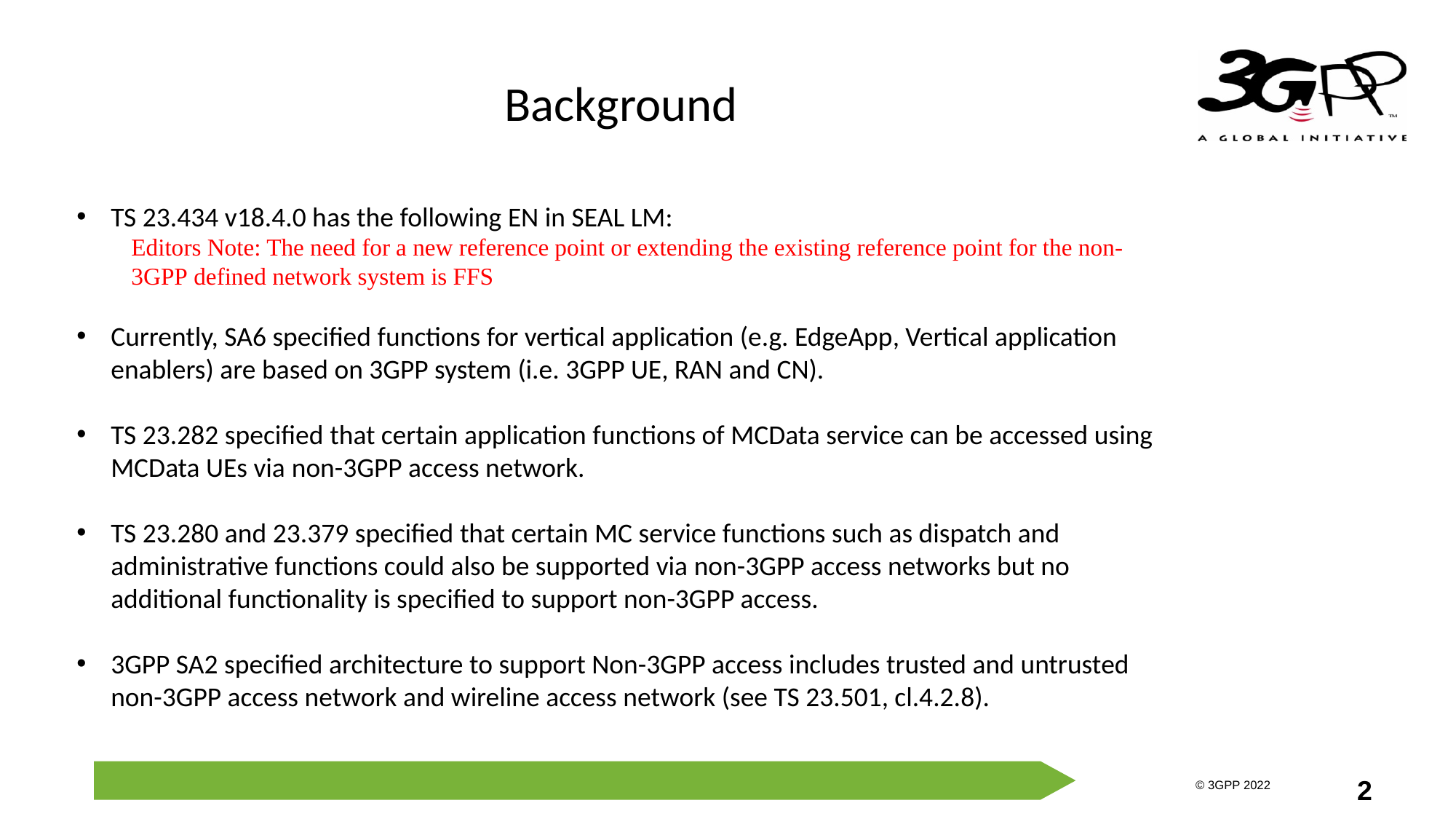

# Background
TS 23.434 v18.4.0 has the following EN in SEAL LM:
Editors Note: The need for a new reference point or extending the existing reference point for the non-3GPP defined network system is FFS

Currently, SA6 specified functions for vertical application (e.g. EdgeApp, Vertical application enablers) are based on 3GPP system (i.e. 3GPP UE, RAN and CN).

TS 23.282 specified that certain application functions of MCData service can be accessed using MCData UEs via non-3GPP access network.

TS 23.280 and 23.379 specified that certain MC service functions such as dispatch and administrative functions could also be supported via non-3GPP access networks but no additional functionality is specified to support non-3GPP access.

3GPP SA2 specified architecture to support Non-3GPP access includes trusted and untrusted non-3GPP access network and wireline access network (see TS 23.501, cl.4.2.8).